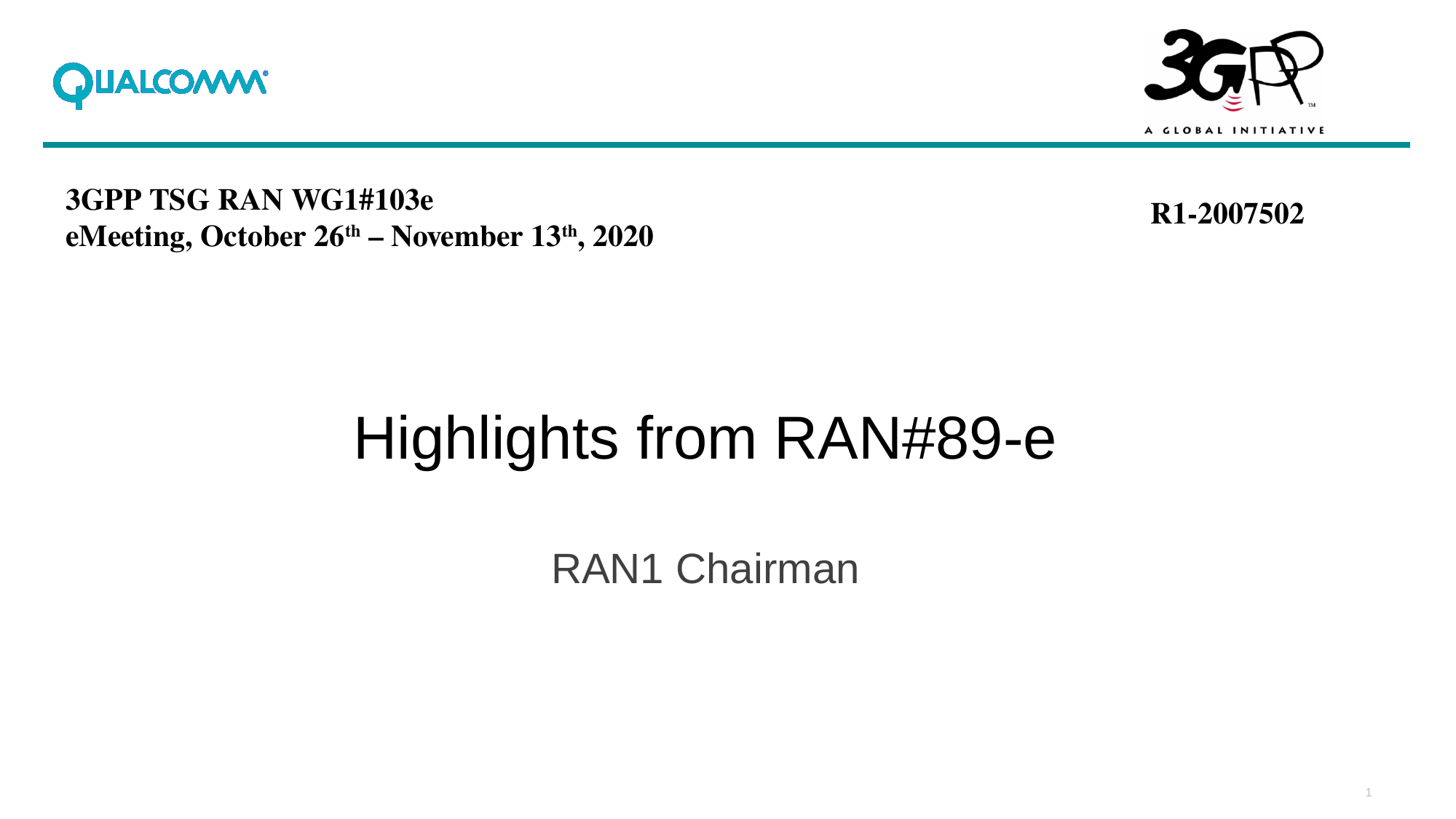

3GPP TSG RAN WG1#103e
eMeeting, October 26th – November 13th, 2020
R1-2007502
Highlights from RAN#89-e

RAN1 Chairman